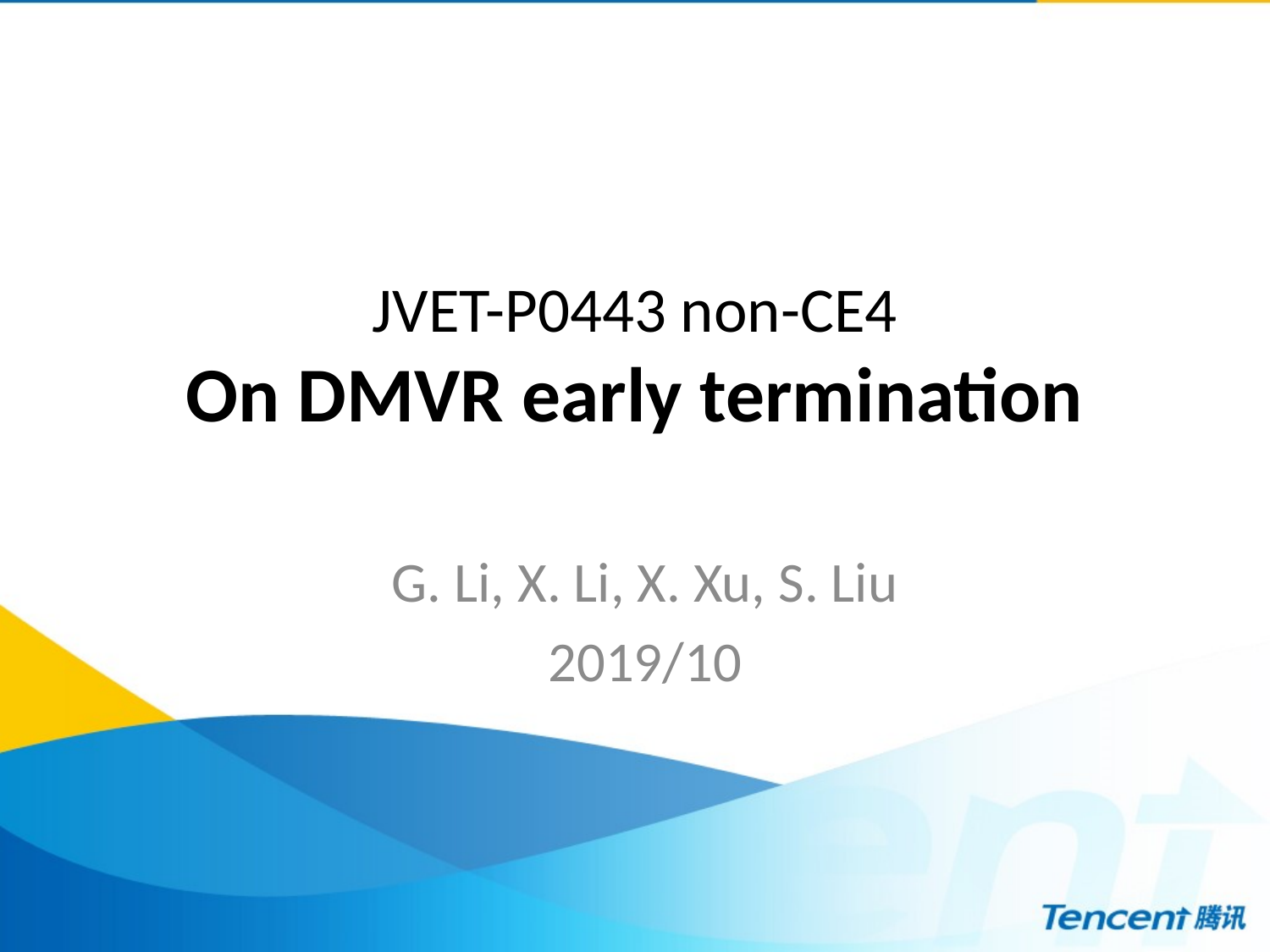

# JVET-P0443 non-CE4 On DMVR early termination
G. Li, X. Li, X. Xu, S. Liu
2019/10